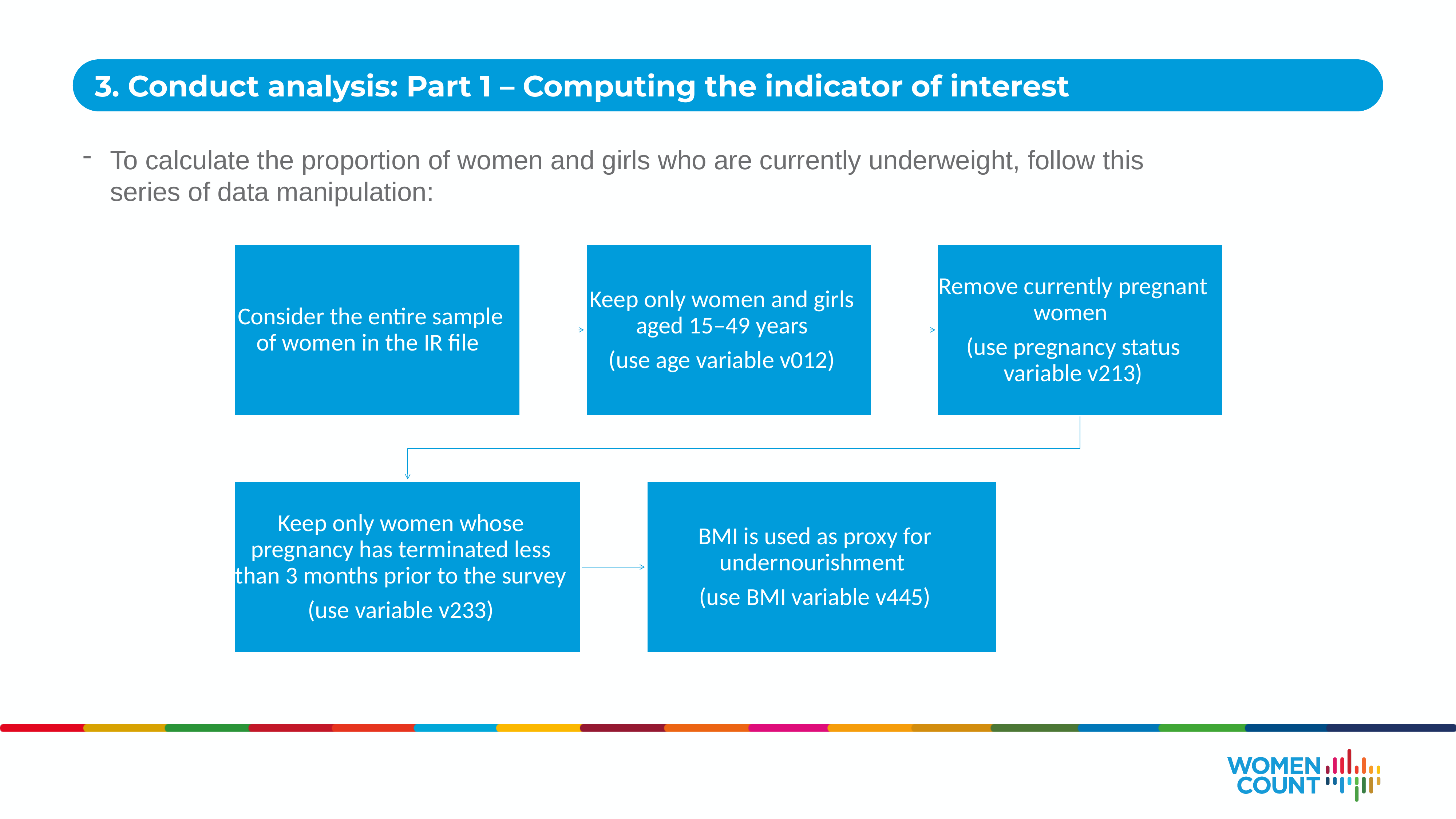

3. Conduct analysis: Part 1 – Computing the indicator of interest
To calculate the proportion of women and girls who are currently underweight, follow this series of data manipulation:

Consider the entire sample of women in the IR file

Keep only women and girls aged 15–49 years
(use age variable v012)

Remove currently pregnant women
(use pregnancy status variable v213)

Keep only women whose pregnancy has terminated less than 3 months prior to the survey
(use variable v233)
BMI is used as proxy for undernourishment
(use BMI variable v445)